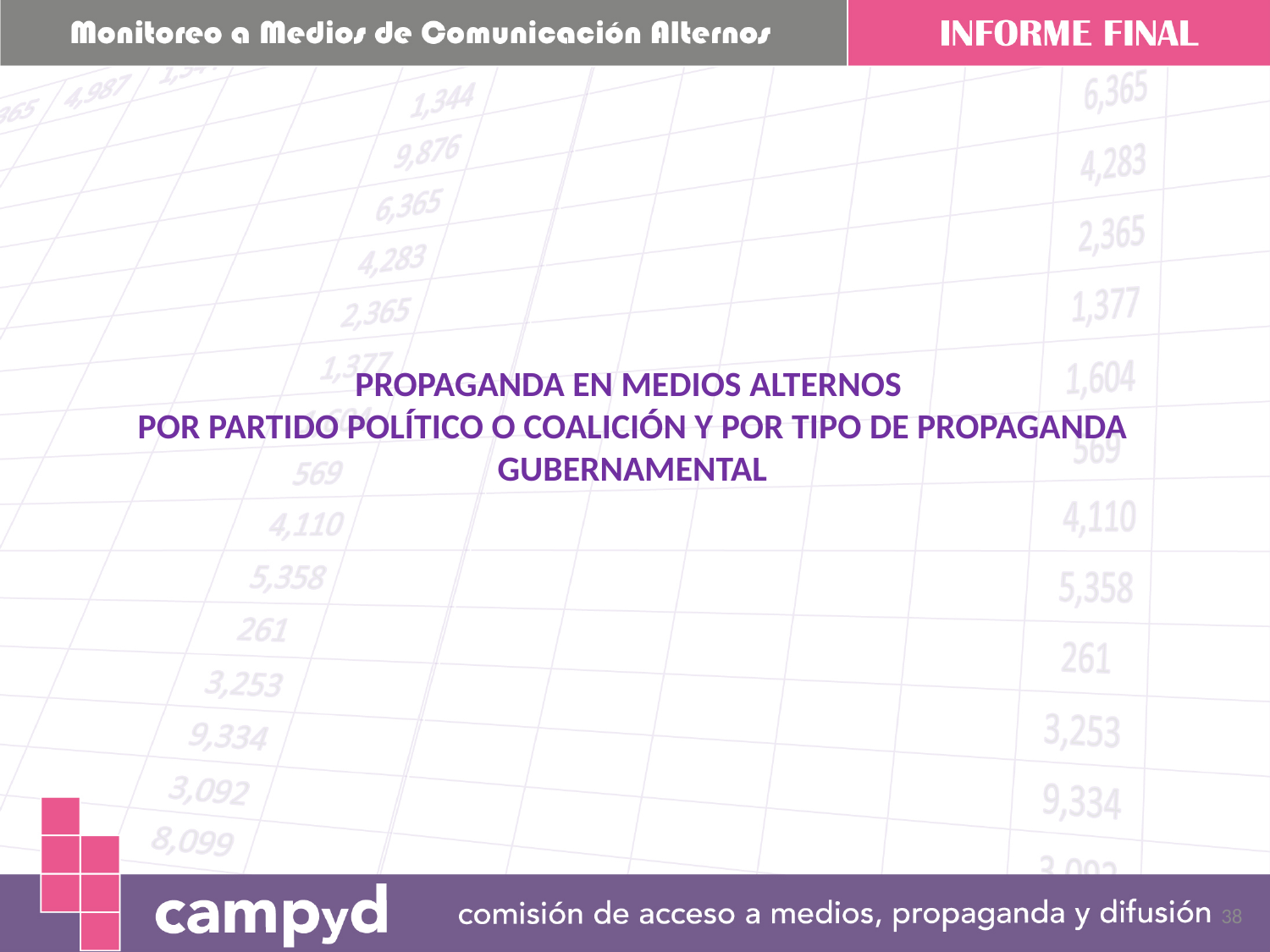

PROPAGANDA EN MEDIOS ALTERNOS
POR PARTIDO POLÍTICO O COALICIÓN Y POR TIPO DE PROPAGANDA GUBERNAMENTAL
38